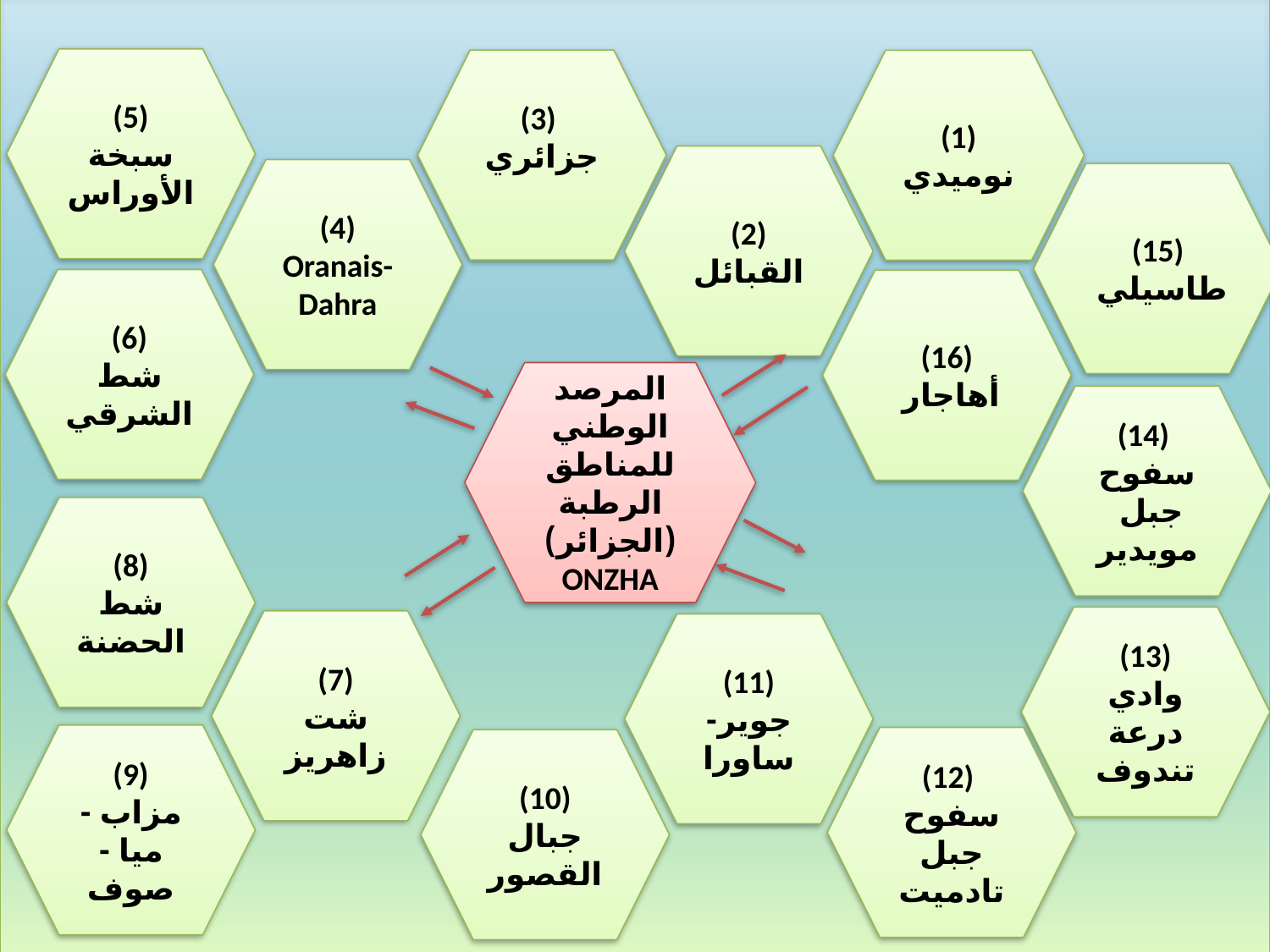

,
(5)
سبخة الأوراس
(3)
جزائري

(1)
نوميدي
(2)
القبائل
(4)
Oranais-Dahra
(15)
 طاسيلي
(6)
شط الشرقي
(16)
 أهاجار
المرصد الوطني للمناطق الرطبة (الجزائر)
ONZHA
(14)
سفوح
 جبل مويدير
(8)
شط الحضنة
(13)
وادي درعة تندوف
(7)
شت زاهريز
(11)
جوير-ساورا
(9)
مزاب - ميا - صوف
(12)
سفوح جبل تادميت
(10)
جبال القصور